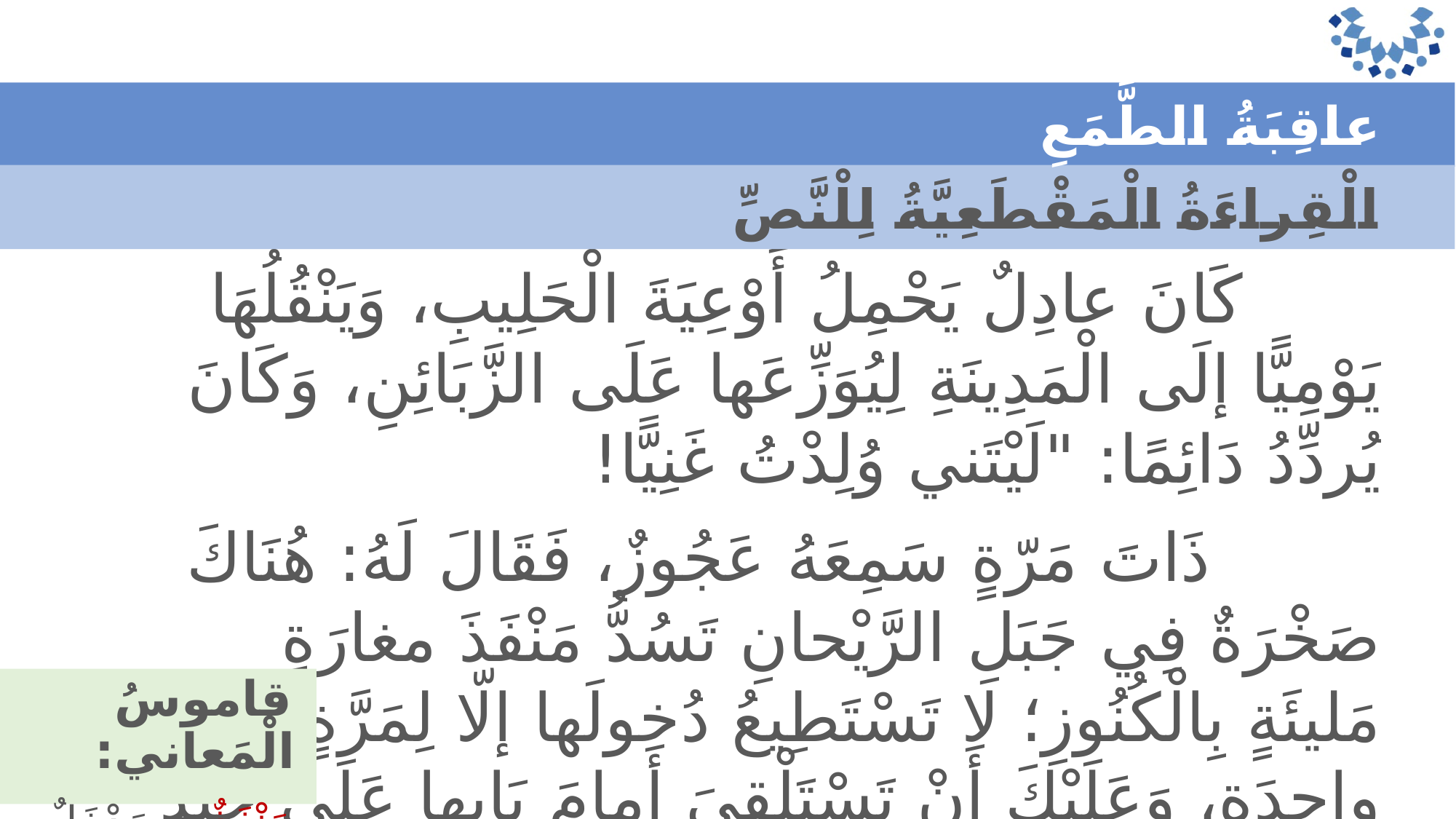

عاقِبَةُ الطَّمَعِ

الْقِراءَةُ الْمَقْطَعِيَّةُ لِلْنَّصِّ

        كَانَ عادِلٌ يَحْمِلُ أَوْعِيَةَ الْحَلِيبِ، وَيَنْقُلُهَا يَوْمِيًّا إلَى الْمَدِينَةِ لِيُوَزِّعَها عَلَى الزَّبَائِنِ، وَكَانَ يُردِّدُ دَائِمًا: "لَيْتَني وُلِدْتُ غَنِيًّا!
        ذَاتَ مَرّةٍ سَمِعَهُ عَجُوزٌ، فَقَالَ لَهُ: هُنَاكَ صَخْرَةٌ فِي جَبَلِ الرَّيْحانِ تَسُدُّ مَنْفَذَ مغارَةٍ مَليئَةٍ بِالْكُنُوزِ؛ لا تَسْتَطِيعُ دُخولَها إلّا لِمَرَّةٍ واحِدَةٍ، وَعَلَيْكَ أَنْ تَسْتَلْقِيَ أَمامَ بَابِها عَلَى جِلْدِ الْخَروفِ، وَعِنْدَ مُنْتَصَفِ اللَّيْلِ سَتَسْمَعُ ساعَةً غريبَةً.
قاموسُ الْمَعاني:
مَنْفَذٌ = مَدْخَلٌ